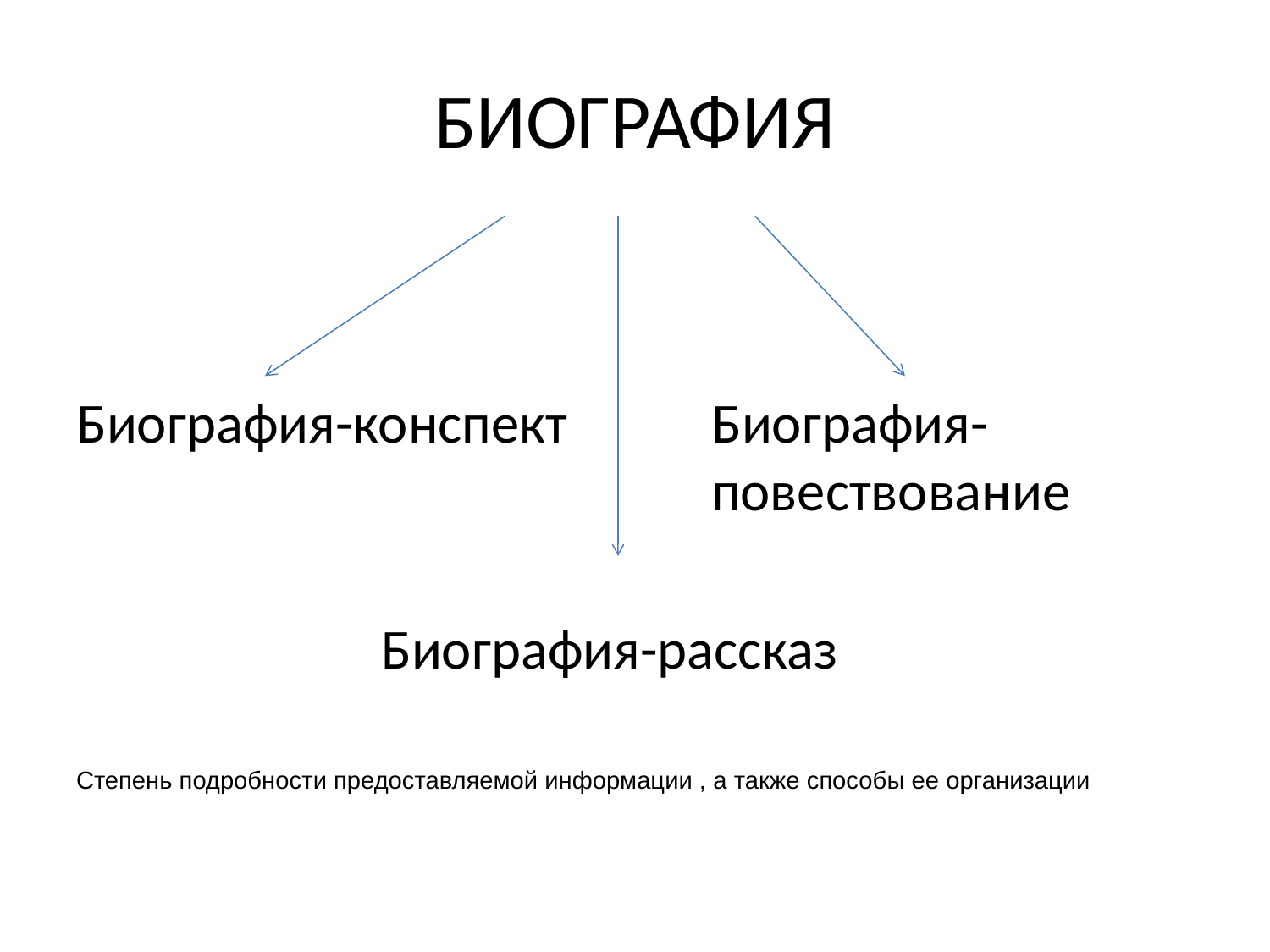

# БИОГРАФИЯ

Биография-конспект		Биография-						повествование

                        Биография-рассказ

Степень подробности предоставляемой информации , а также способы ее организации